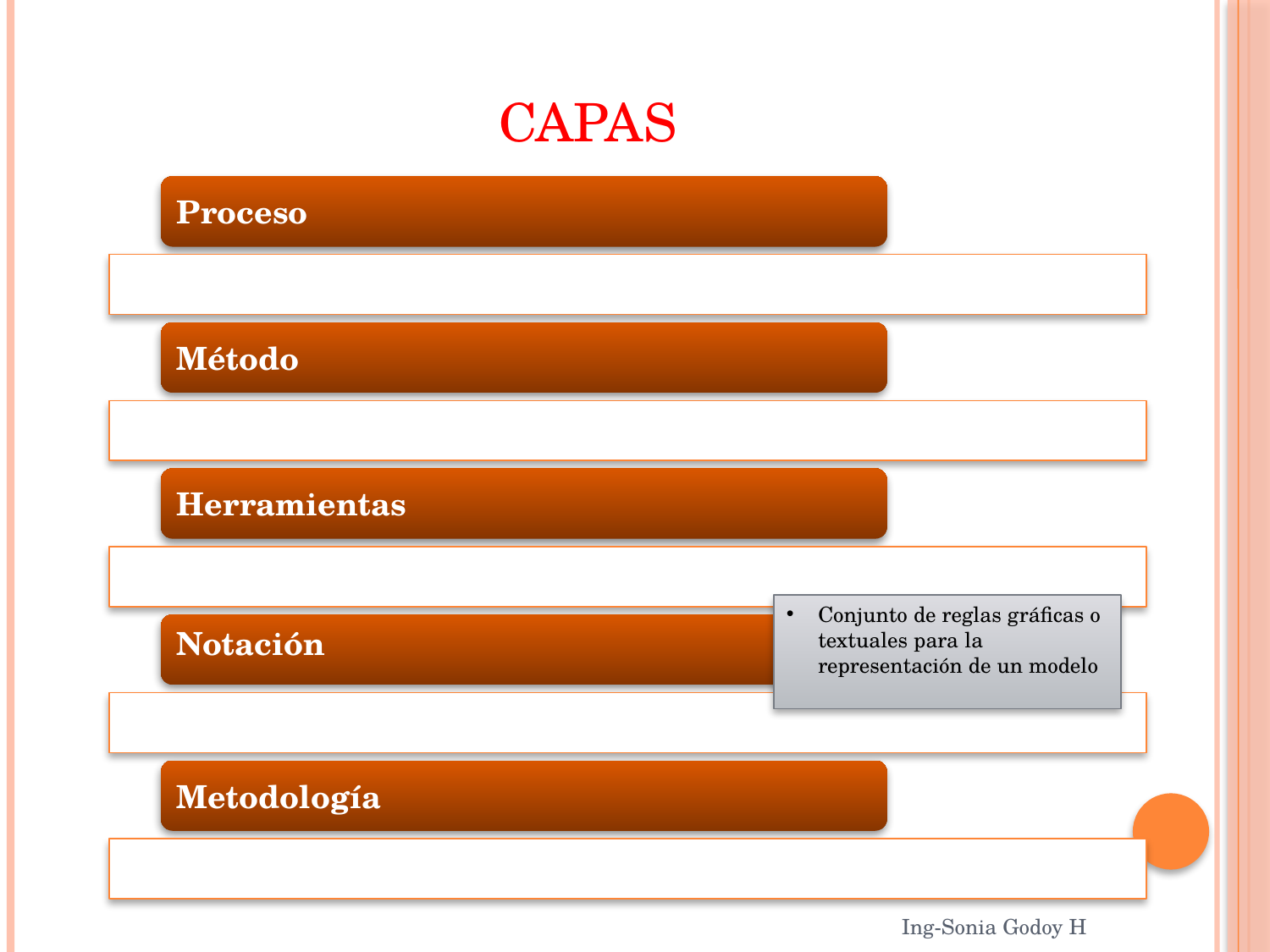

# CAPAS
Proceso
Herramientas
Metodología
Método
Notación
Conjunto de reglas gráficas o textuales para la representación de un modelo

Ing-Sonia Godoy H